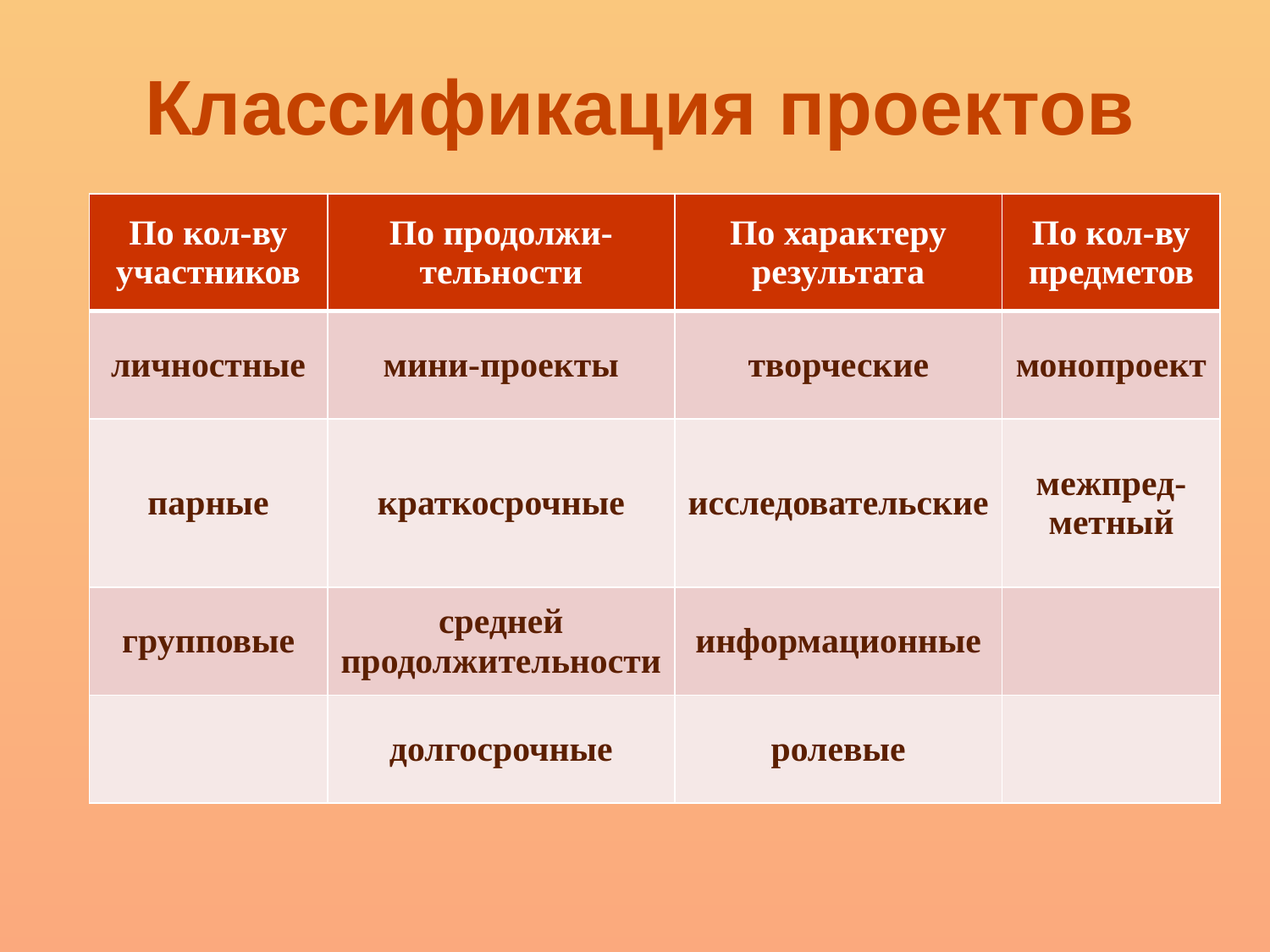

# Классификация проектов
| По кол-ву участников | По продолжи-тельности | По характеру результата | По кол-ву предметов |
| --- | --- | --- | --- |
| личностные | мини-проекты | творческие | монопроект |
| парные | краткосрочные | исследовательские | межпред- метный |
| групповые | средней продолжительности | информационные |  |
|  | долгосрочные | ролевые |  |